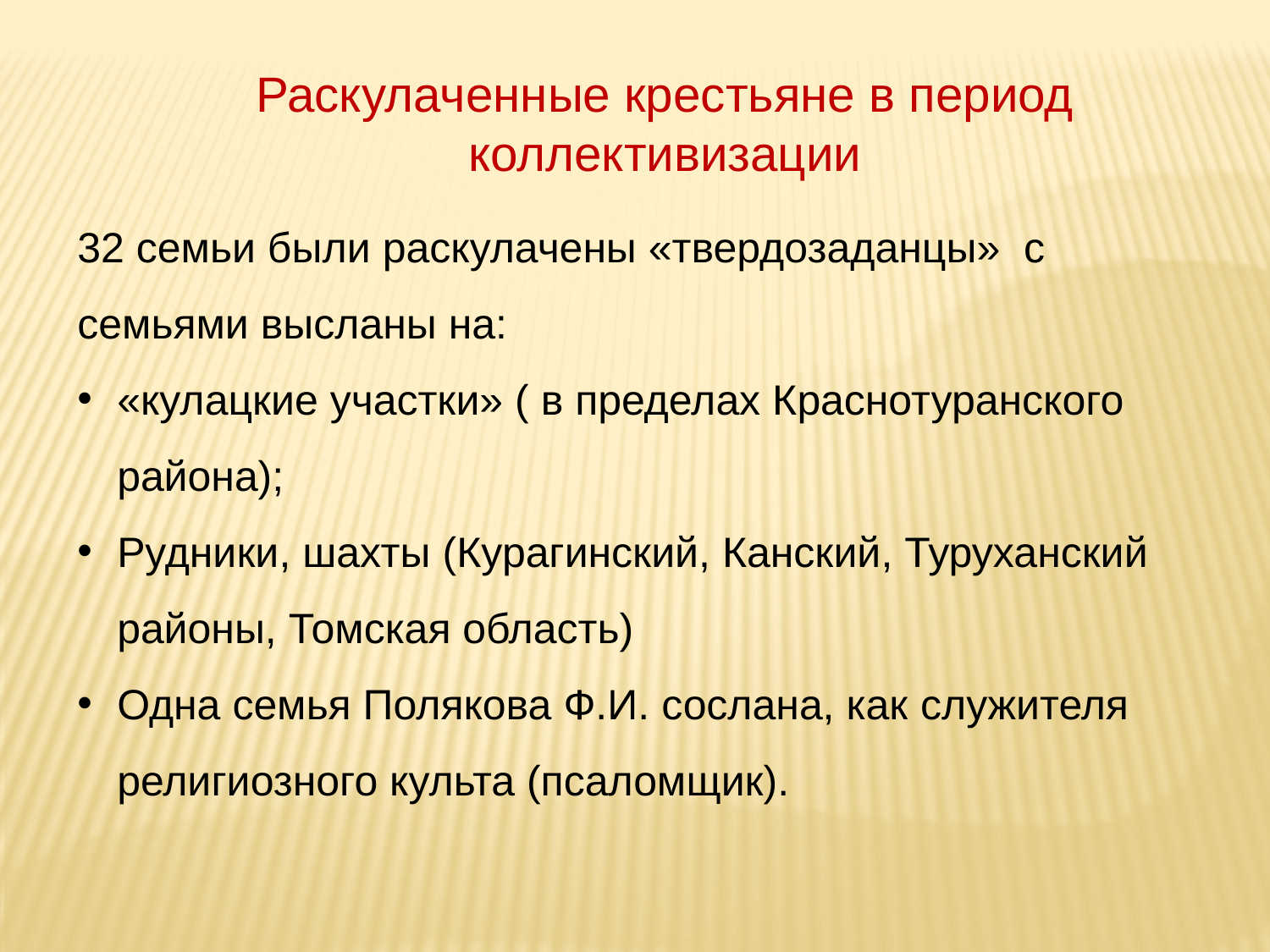

Раскулаченные крестьяне в период коллективизации
32 семьи были раскулачены «твердозаданцы»  с семьями высланы на:
«кулацкие участки» ( в пределах Краснотуранского района);
Рудники, шахты (Курагинский, Канский, Туруханский районы, Томская область)
Одна семья Полякова Ф.И. сослана, как служителя религиозного культа (псаломщик).